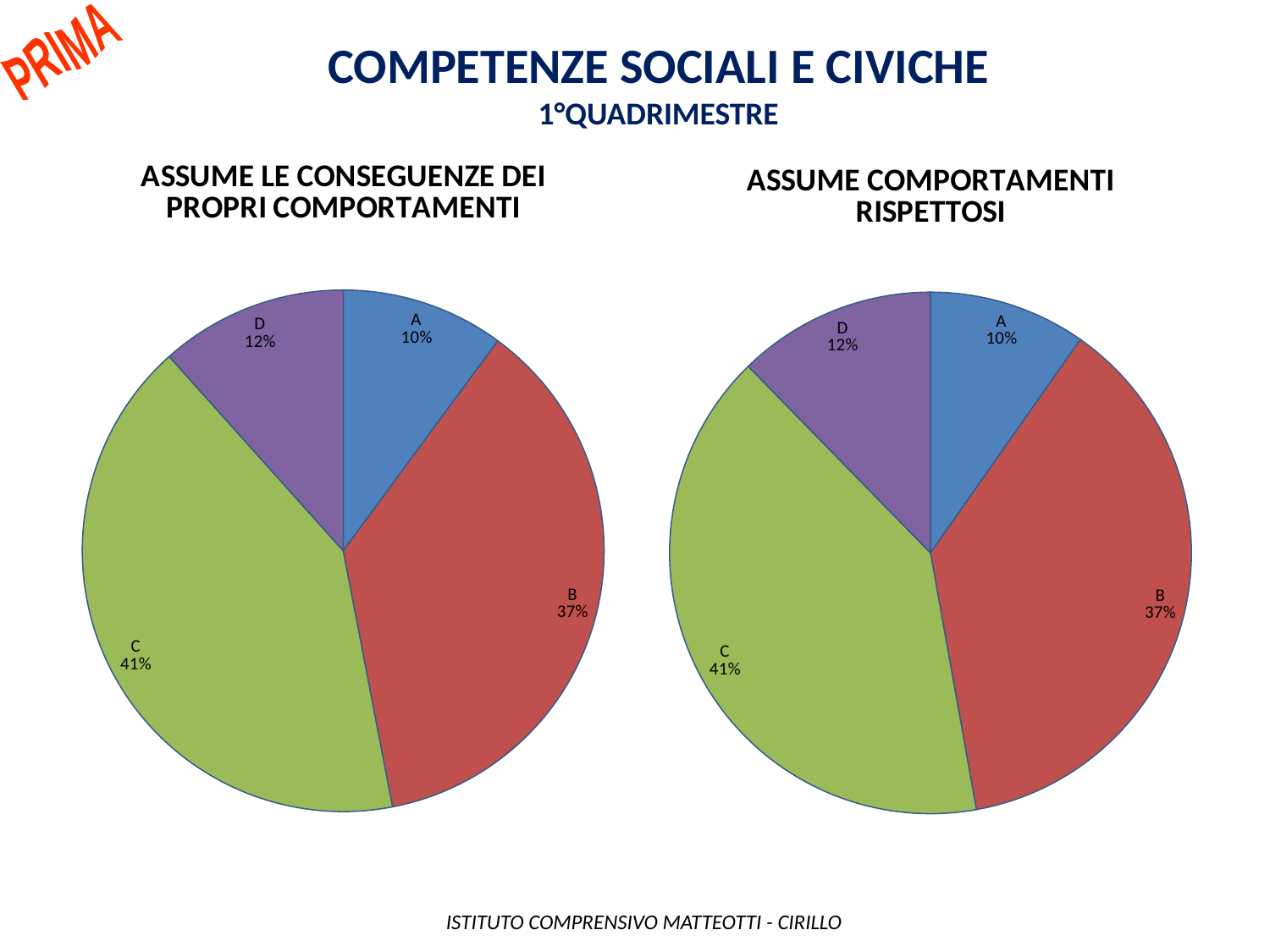

PRIMA
Competenze sociali e civiche
1°QUADRIMESTRE

### Chart: ASSUME LE CONSEGUENZE DEI PROPRI COMPORTAMENTI

| Category |  |
|---|---|
| A | 20.0 |
| B | 73.0 |
| C | 82.0 |
| D | 23.0 |

### Chart: ASSUME COMPORTAMENTI RISPETTOSI

| Category |  |
|---|---|
| A | 19.0 |
| B | 73.0 |
| C | 79.0 |
| D | 24.0 |
 ISTITUTO COMPRENSIVO MATTEOTTI - CIRILLO